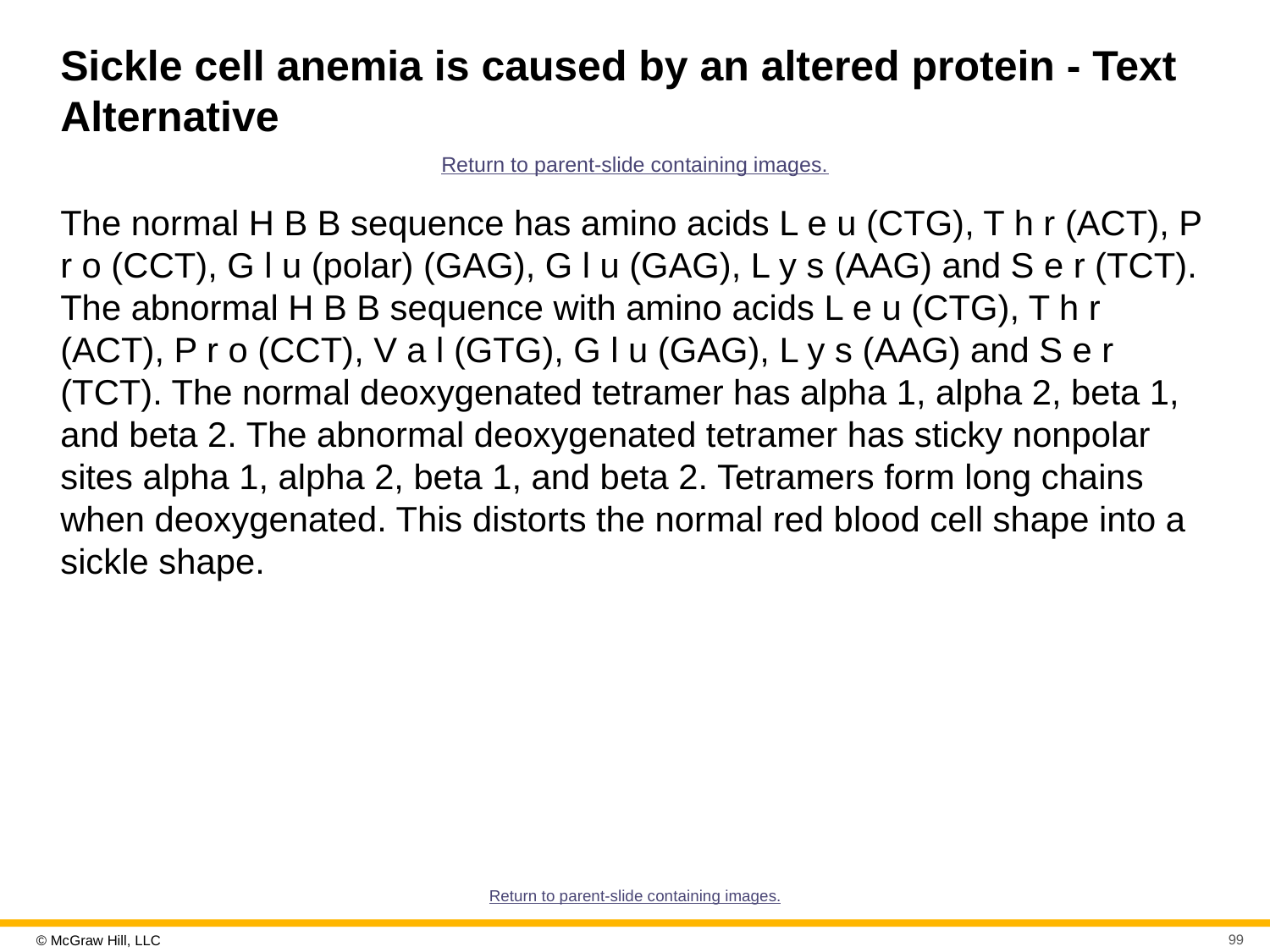

# Sickle cell anemia is caused by an altered protein - Text Alternative
Return to parent-slide containing images.
The normal H B B sequence has amino acids L e u (CTG), T h r (ACT), P r o (CCT), G l u (polar) (GAG), G l u (GAG), L y s (AAG) and S e r (TCT). The abnormal H B B sequence with amino acids L e u (CTG), T h r (ACT), P r o (CCT), V a l (GTG), G l u (GAG), L y s (AAG) and S e r (TCT). The normal deoxygenated tetramer has alpha 1, alpha 2, beta 1, and beta 2. The abnormal deoxygenated tetramer has sticky nonpolar sites alpha 1, alpha 2, beta 1, and beta 2. Tetramers form long chains when deoxygenated. This distorts the normal red blood cell shape into a sickle shape.
Return to parent-slide containing images.
99